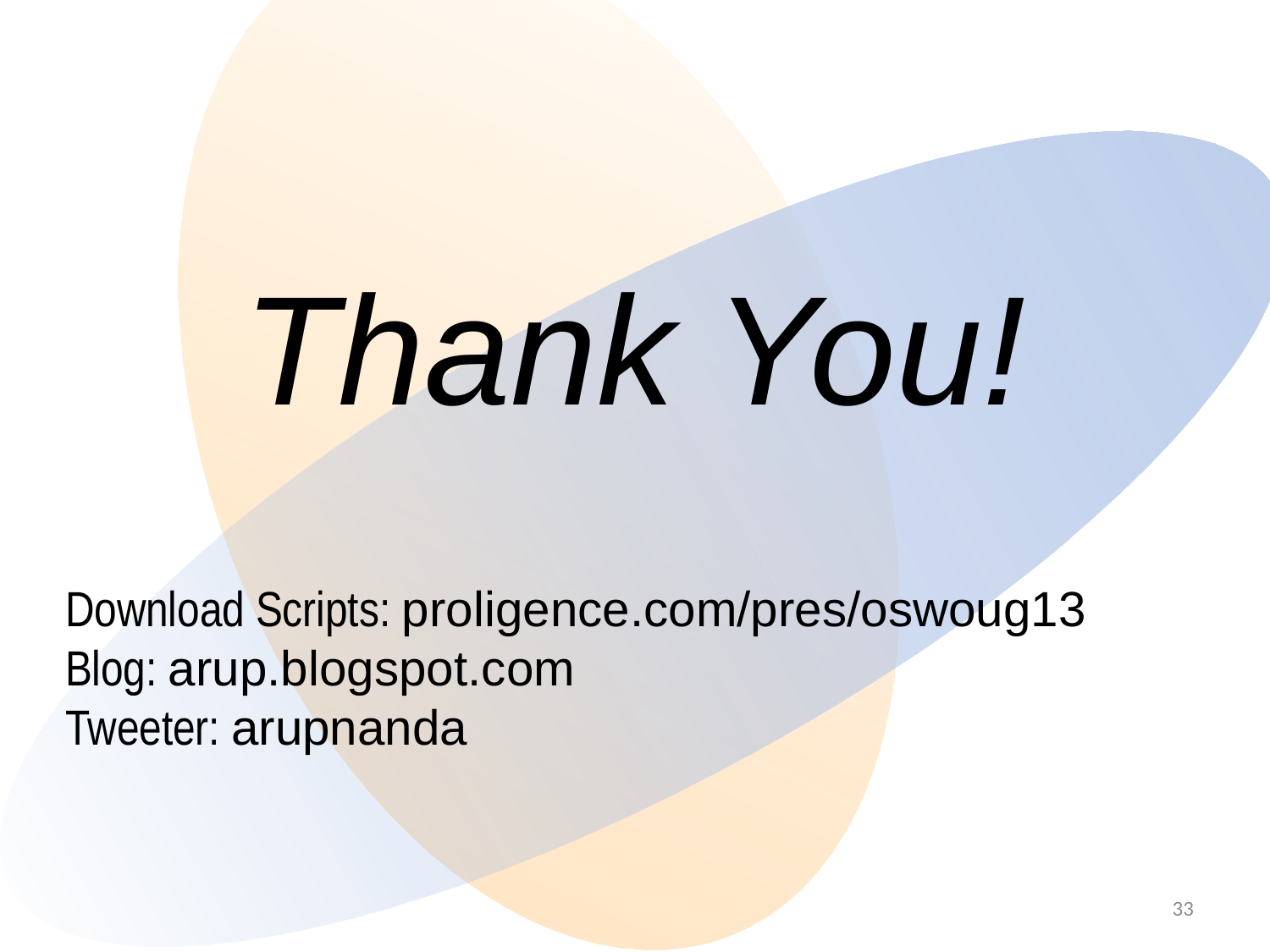

#

Thank You!

Download Scripts: proligence.com/pres/oswoug13
Blog: arup.blogspot.com
Tweeter: arupnanda

33